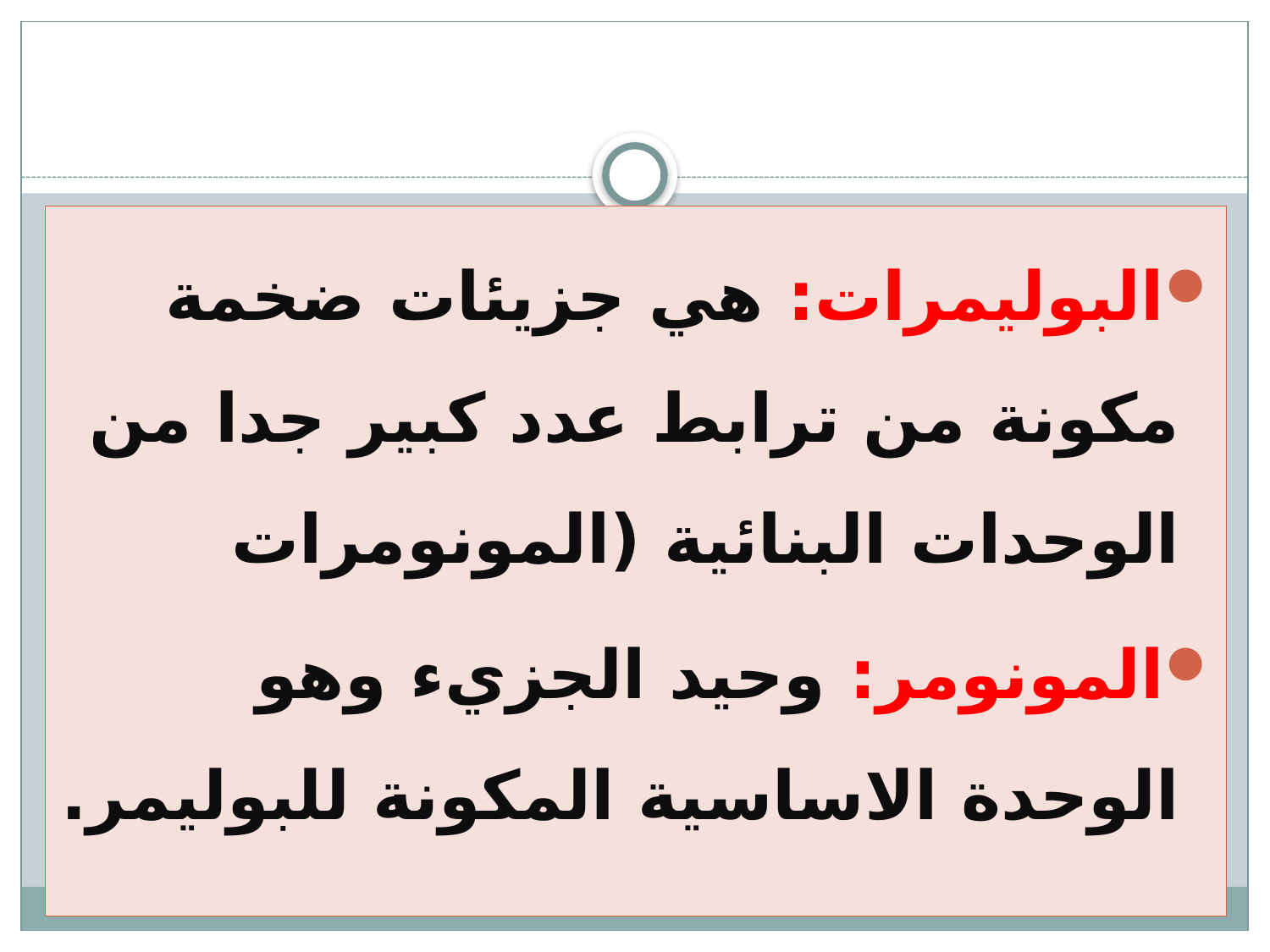

#
البوليمرات: هي جزيئات ضخمة مكونة من ترابط عدد كبير جدا من الوحدات البنائية (المونومرات
المونومر: وحيد الجزيء وهو الوحدة الاساسية المكونة للبوليمر.